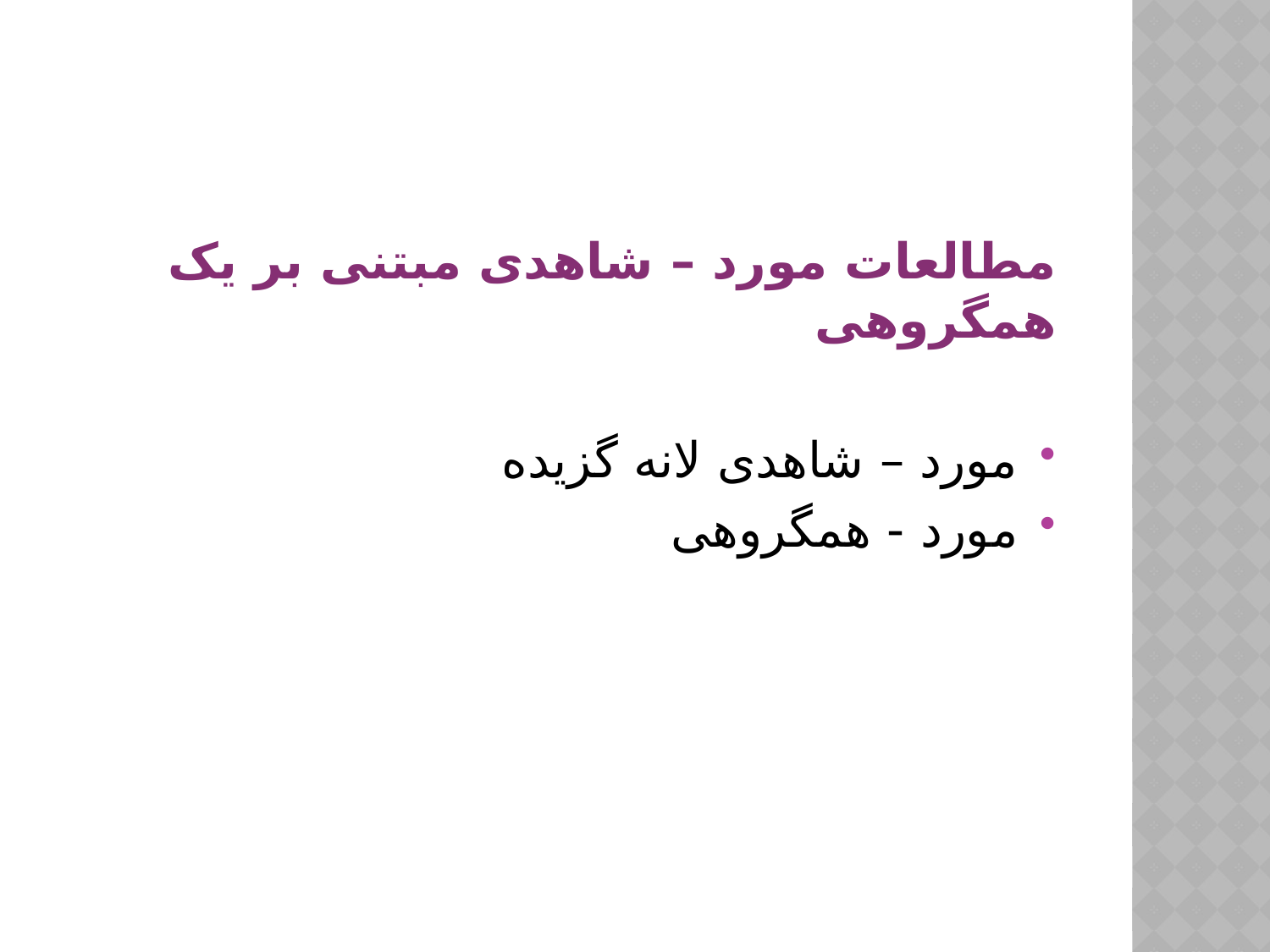

مطالعات مورد – شاهدی مبتنی بر یک همگروهی

مورد – شاهدی لانه گزیده
مورد - همگروهی